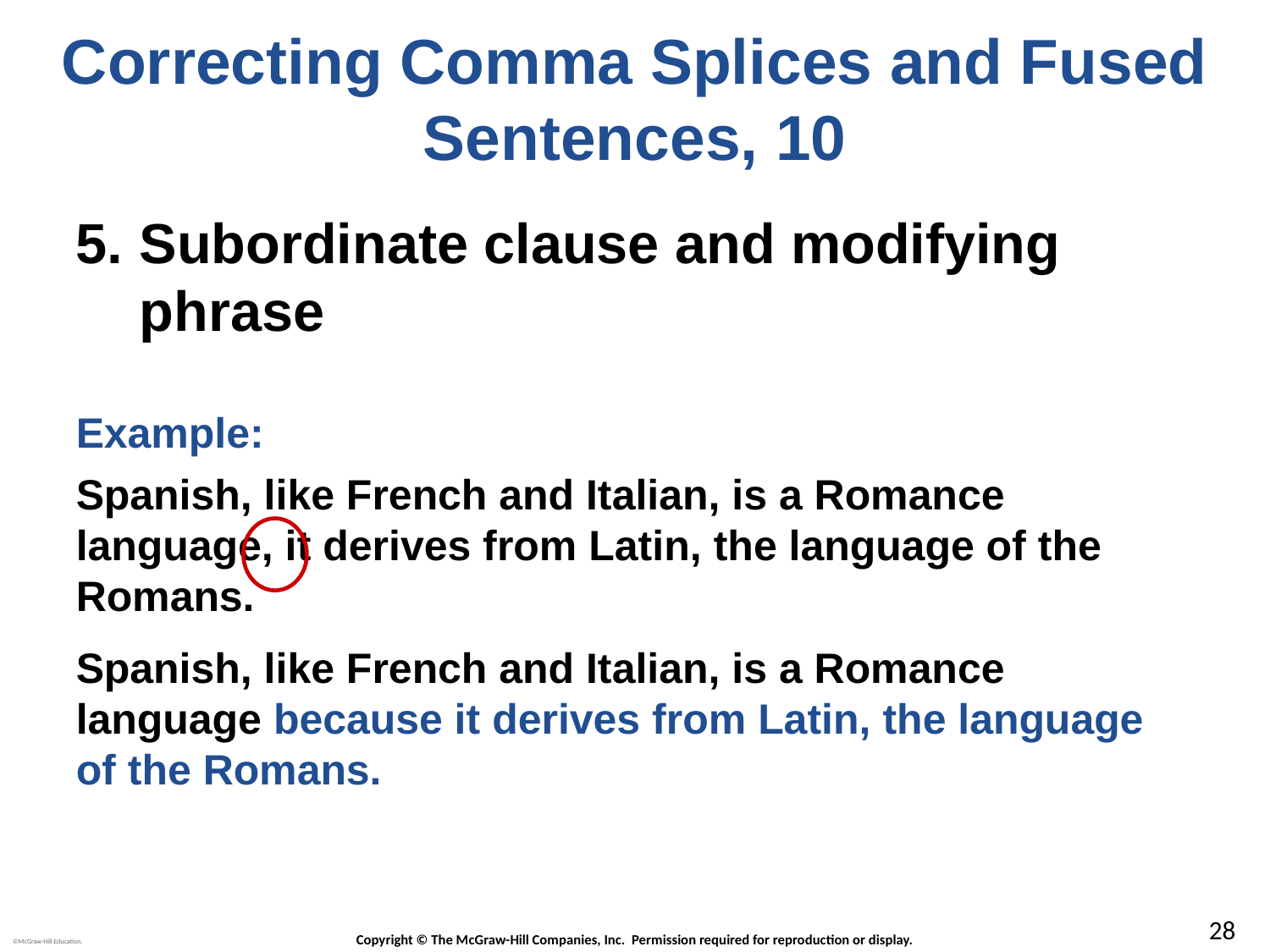

# Correcting Comma Splices and Fused Sentences, 10
Subordinate clause and modifying phrase
Example:
Spanish, like French and Italian, is a Romance language, it derives from Latin, the language of the Romans.
Spanish, like French and Italian, is a Romance language because it derives from Latin, the language of the Romans.